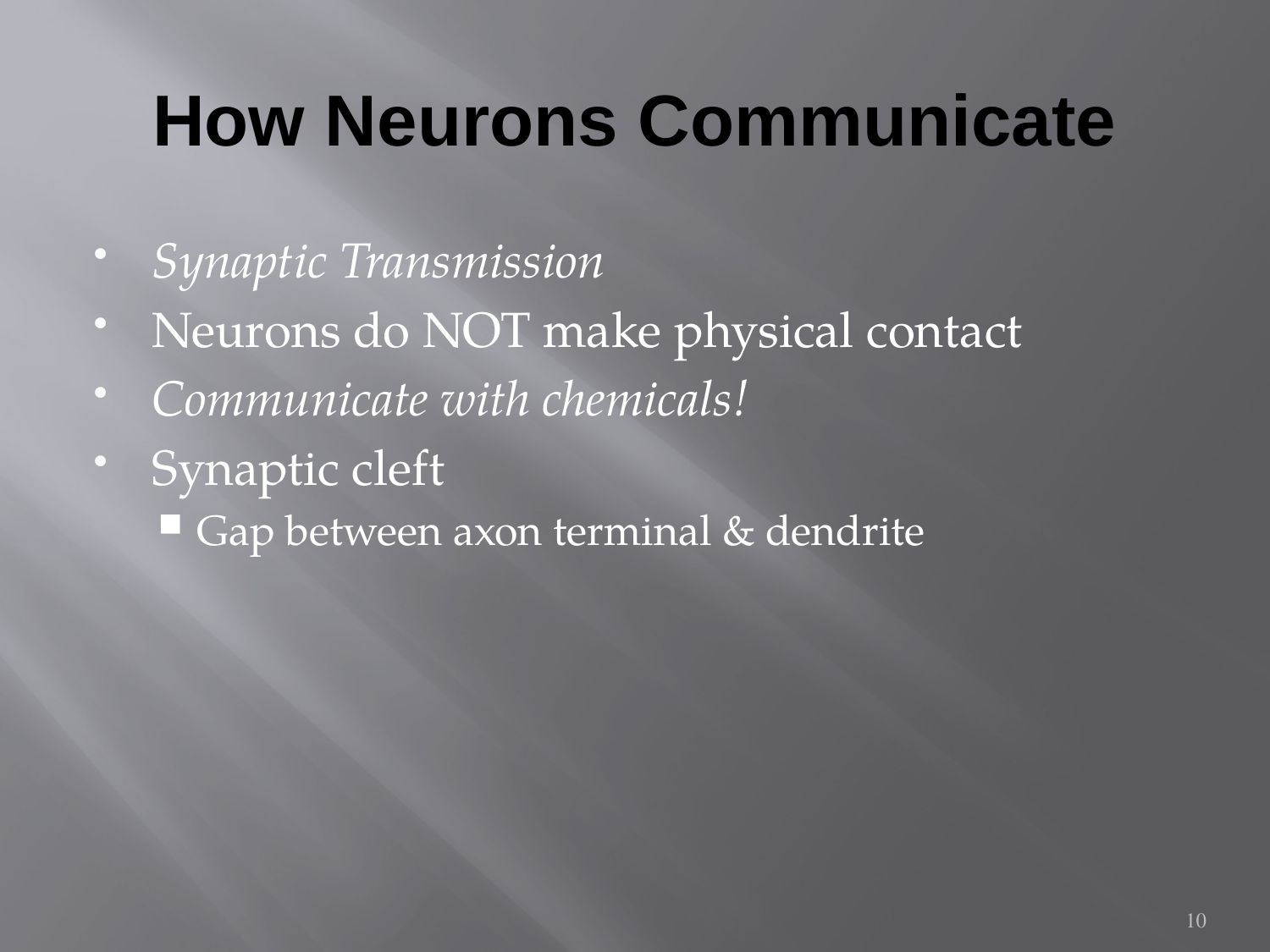

# How Neurons Communicate
Synaptic Transmission
Neurons do NOT make physical contact
Communicate with chemicals!
Synaptic cleft
Gap between axon terminal & dendrite

10